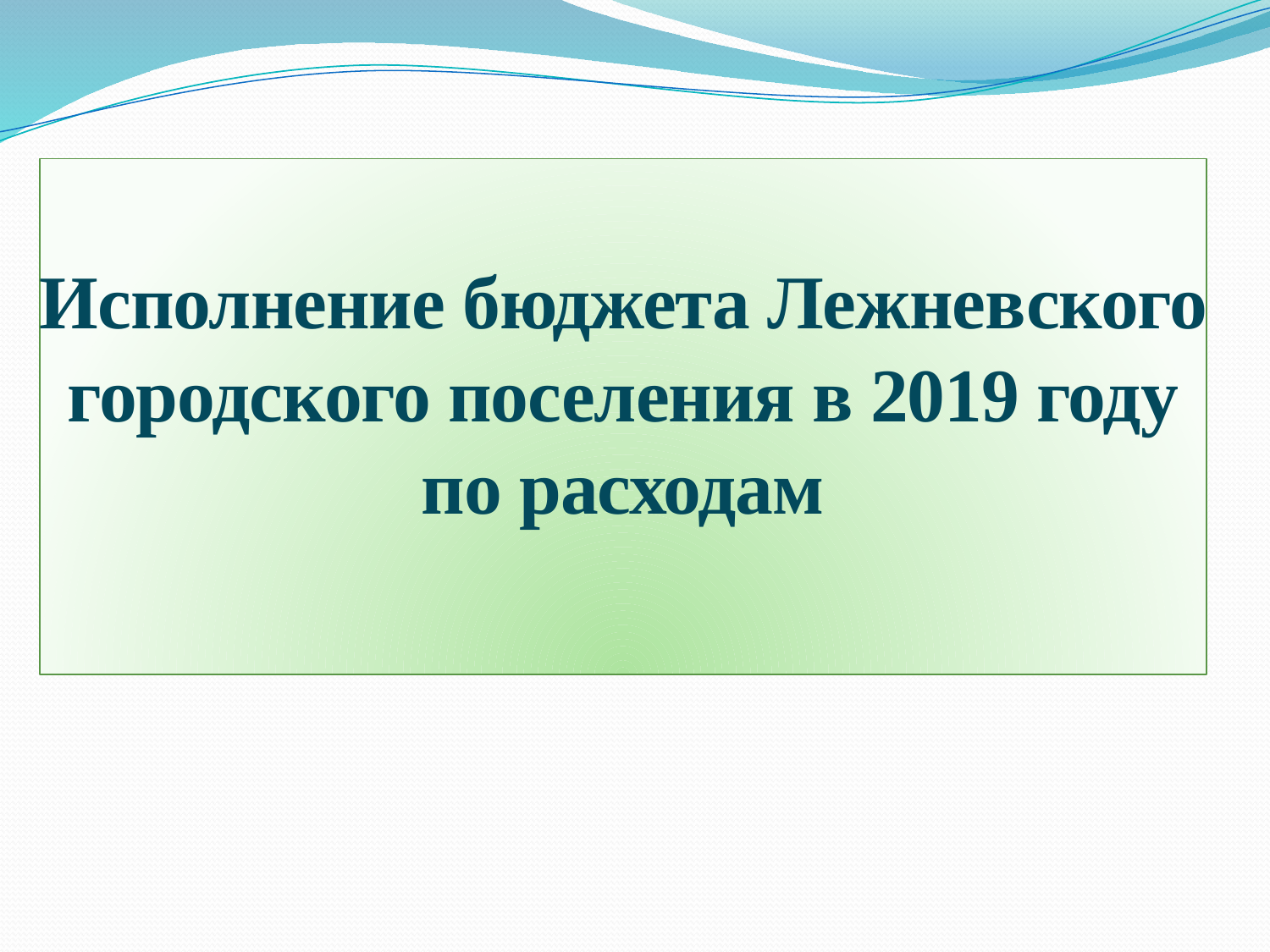

Исполнение бюджета Лежневского городского поселения в 2019 году
по расходам